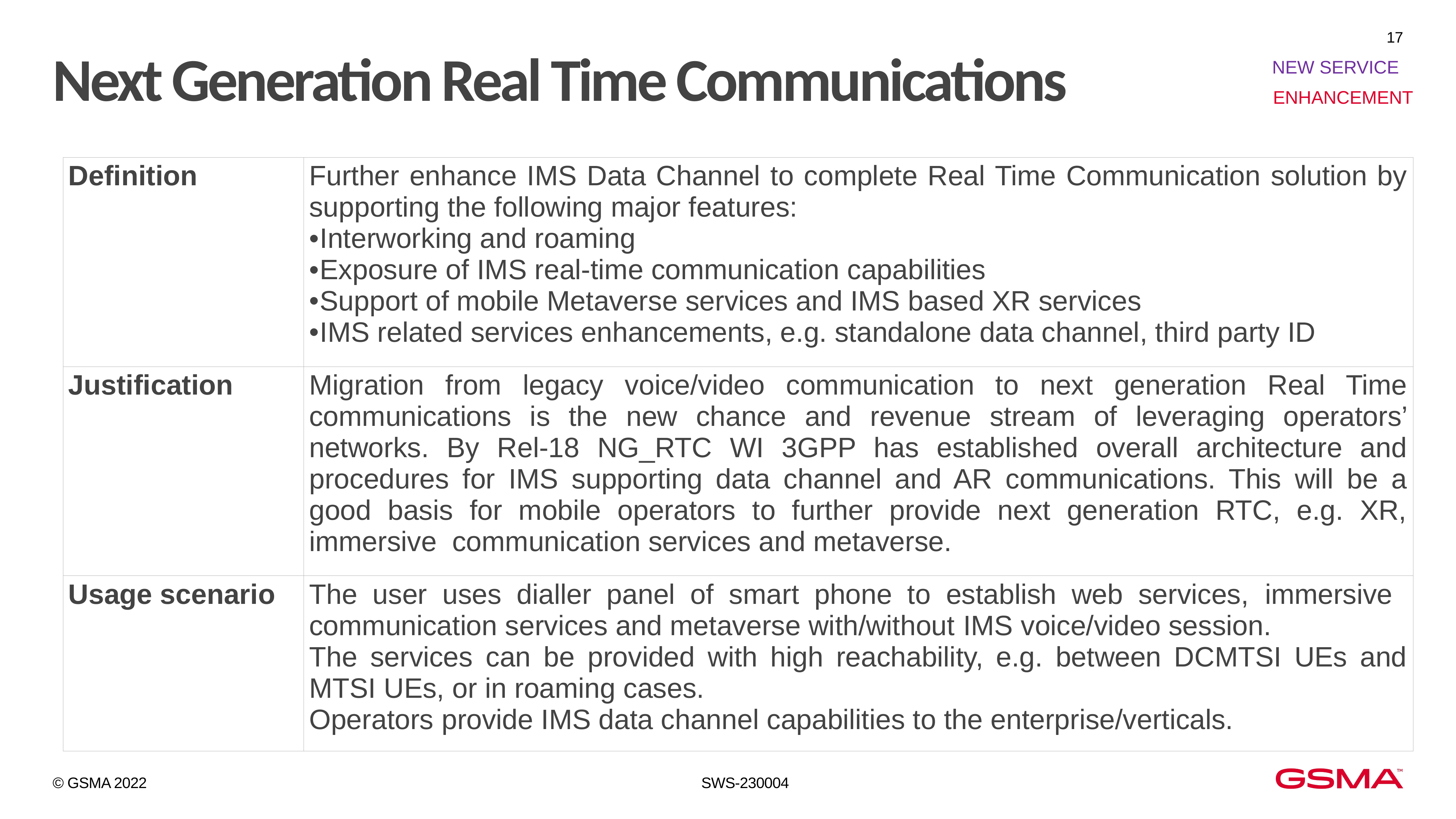

17
# Next Generation Real Time Communications
NEW SERVICE
ENHANCEMENT
| Definition | Further enhance IMS Data Channel to complete Real Time Communication solution by supporting the following major features: Interworking and roaming Exposure of IMS real-time communication capabilities Support of mobile Metaverse services and IMS based XR services IMS related services enhancements, e.g. standalone data channel, third party ID |
| --- | --- |
| Justification | Migration from legacy voice/video communication to next generation Real Time communications is the new chance and revenue stream of leveraging operators’ networks. By Rel-18 NG\_RTC WI 3GPP has established overall architecture and procedures for IMS supporting data channel and AR communications. This will be a good basis for mobile operators to further provide next generation RTC, e.g. XR, immersive communication services and metaverse. |
| Usage scenario | The user uses dialler panel of smart phone to establish web services, immersive communication services and metaverse with/without IMS voice/video session. The services can be provided with high reachability, e.g. between DCMTSI UEs and MTSI UEs, or in roaming cases. Operators provide IMS data channel capabilities to the enterprise/verticals. |
© GSMA 2022